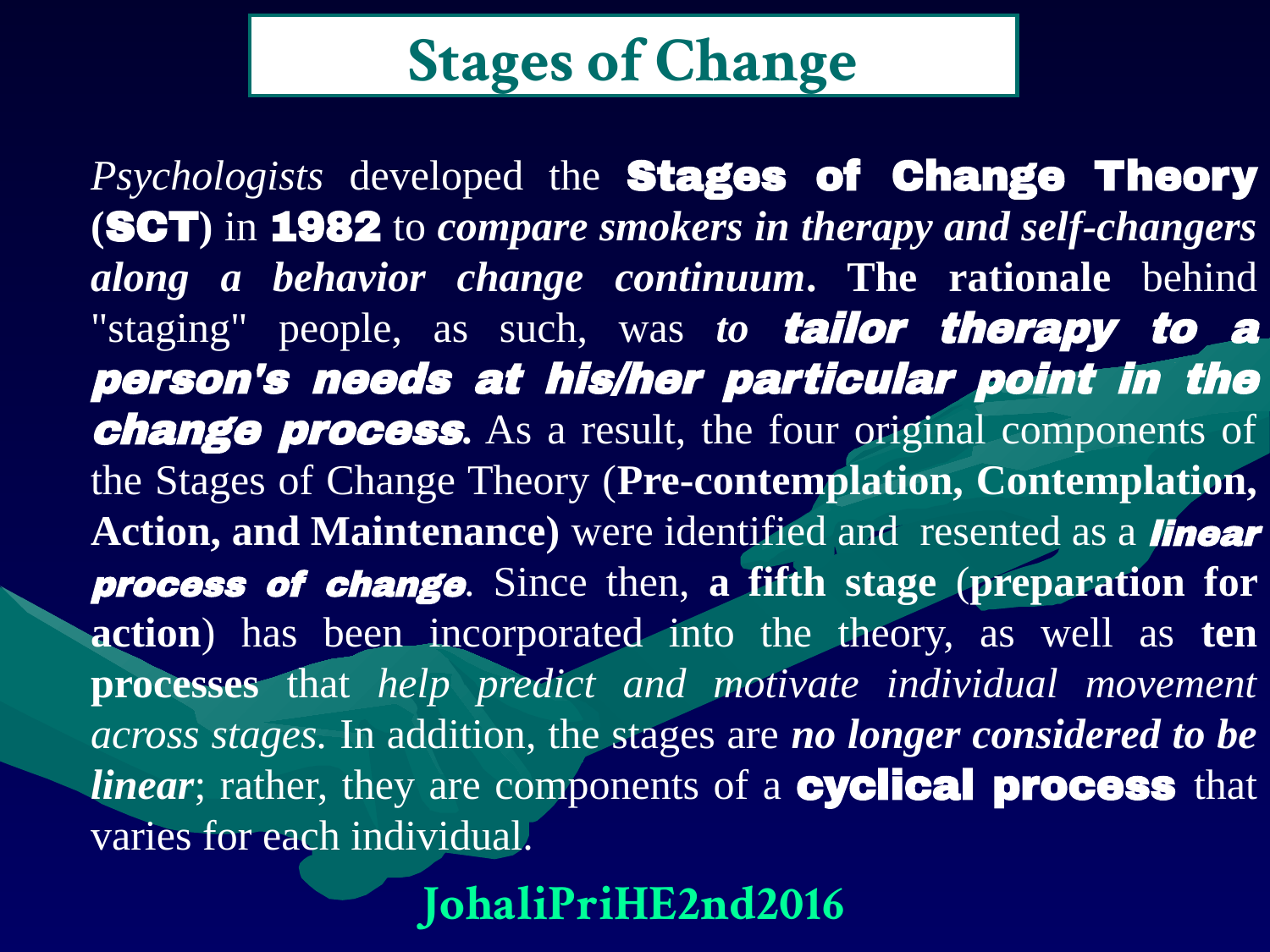

# Stages of Change
Psychologists developed the Stages of Change Theory (SCT) in 1982 to compare smokers in therapy and self-changers along a behavior change continuum. The rationale behind "staging" people, as such, was to tailor therapy to a person's needs at his/her particular point in the change process. As a result, the four original components of the Stages of Change Theory (Pre-contemplation, Contemplation, Action, and Maintenance) were identified and  resented as a linear process of change. Since then, a fifth stage (preparation for action) has been incorporated into the theory, as well as ten processes that help predict and motivate individual movement across stages. In addition, the stages are no longer considered to be linear; rather, they are components of a cyclical process that varies for each individual.
JohaliPriHE2nd2016